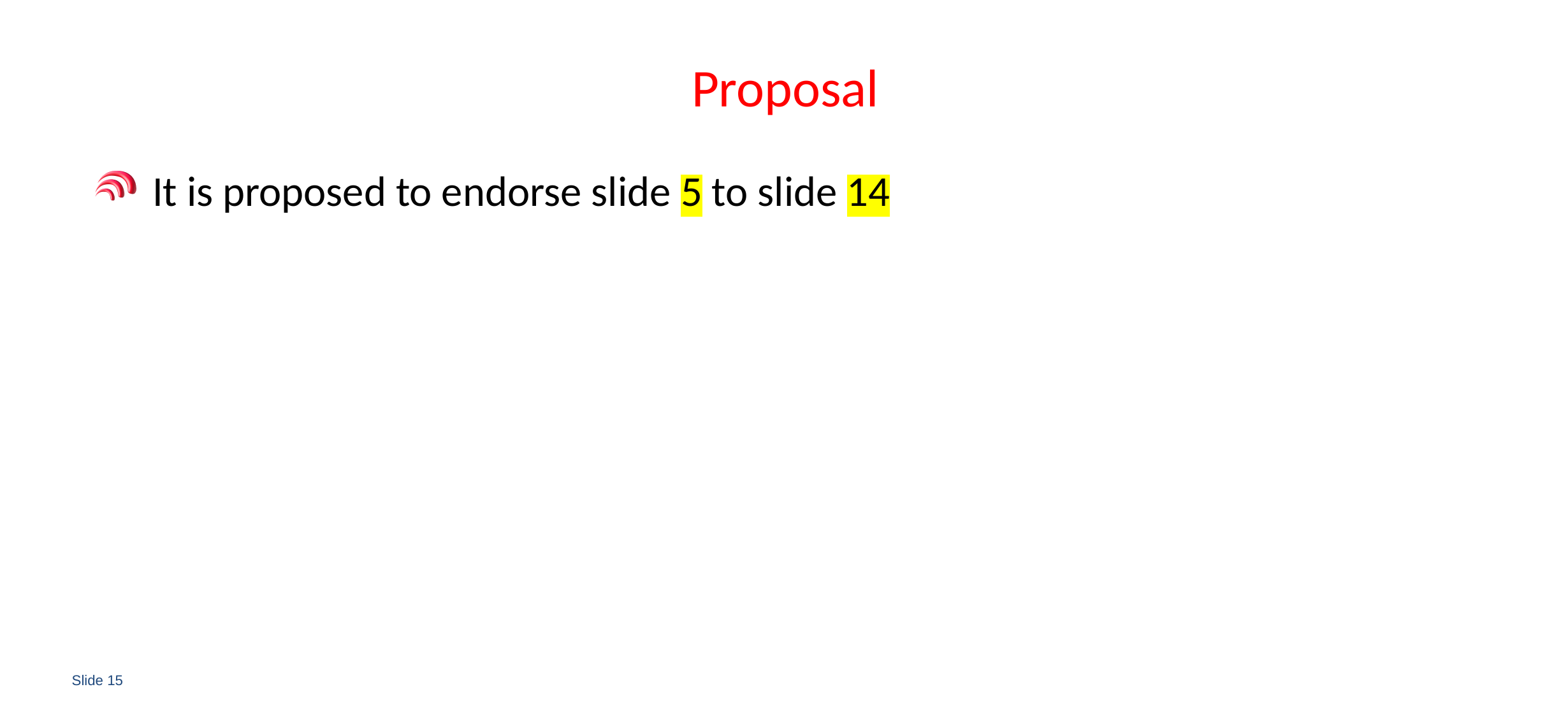

# Proposal
 It is proposed to endorse slide 5 to slide 14